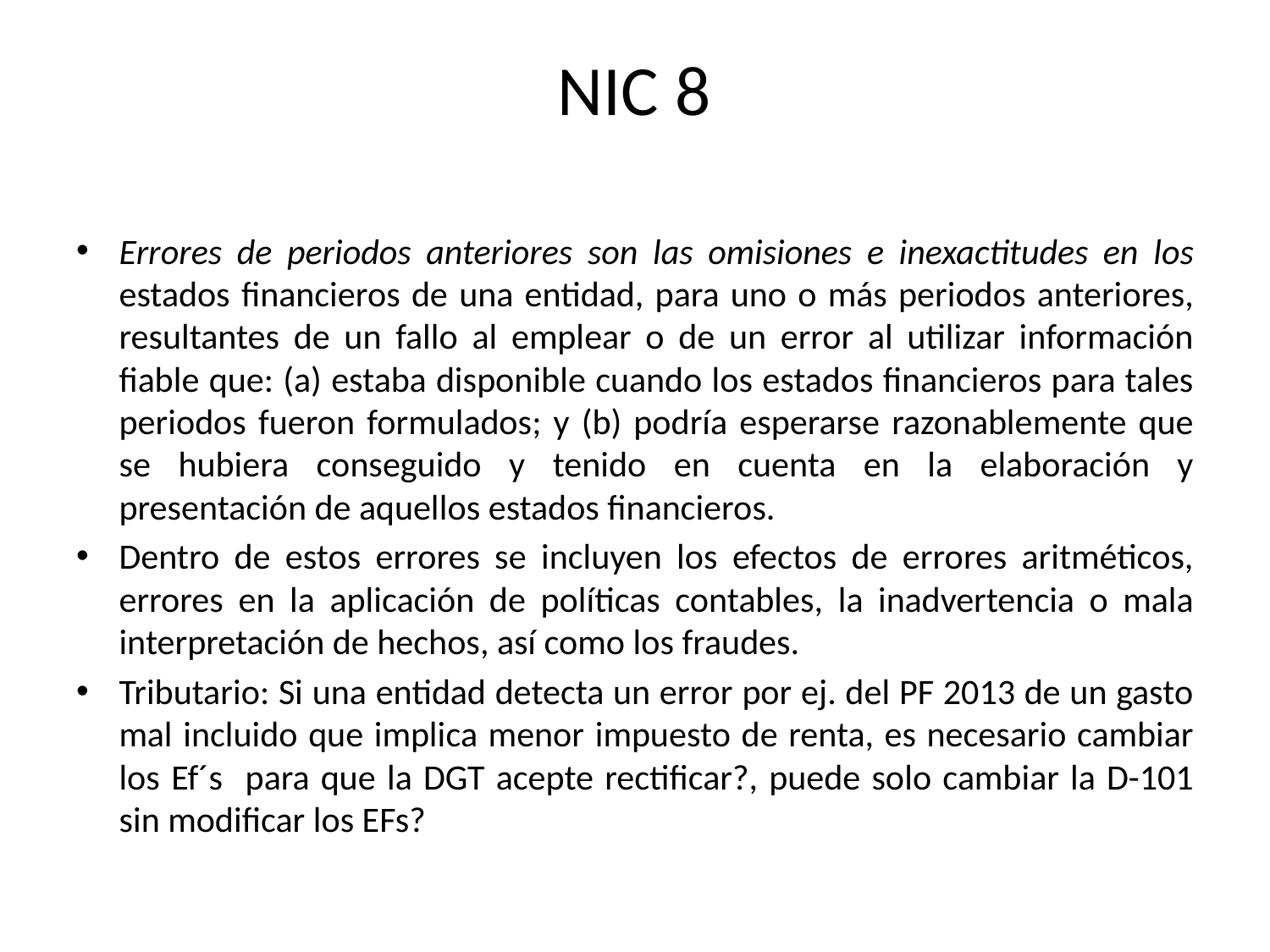

# NIC 8
Errores de periodos anteriores son las omisiones e inexactitudes en los estados financieros de una entidad, para uno o más periodos anteriores, resultantes de un fallo al emplear o de un error al utilizar información fiable que: (a) estaba disponible cuando los estados financieros para tales periodos fueron formulados; y (b) podría esperarse razonablemente que se hubiera conseguido y tenido en cuenta en la elaboración y presentación de aquellos estados financieros.
Dentro de estos errores se incluyen los efectos de errores aritméticos, errores en la aplicación de políticas contables, la inadvertencia o mala interpretación de hechos, así como los fraudes.
Tributario: Si una entidad detecta un error por ej. del PF 2013 de un gasto mal incluido que implica menor impuesto de renta, es necesario cambiar los Ef´s  para que la DGT acepte rectificar?, puede solo cambiar la D-101 sin modificar los EFs?